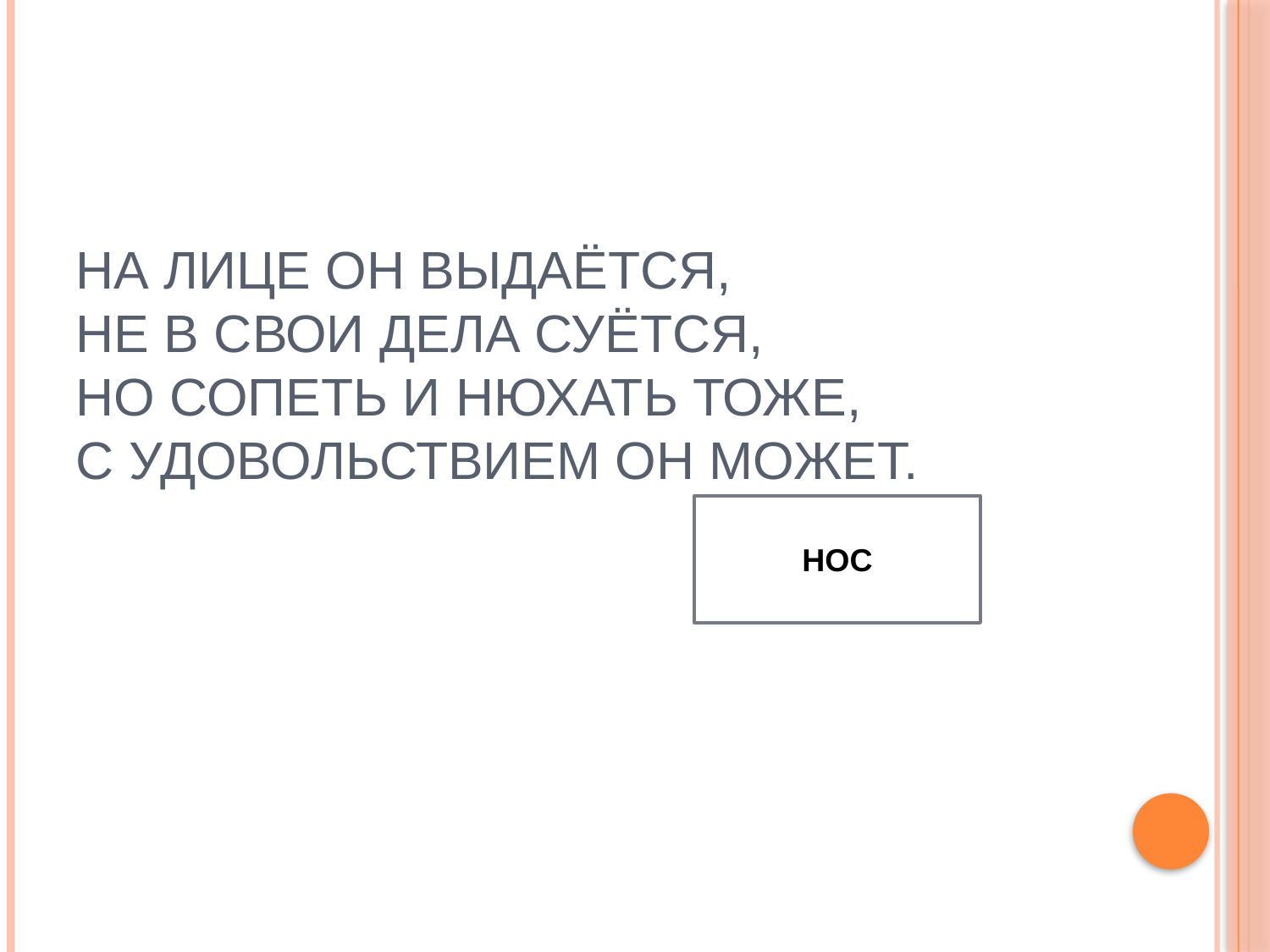

# На лице он выдаётся, Не в свои дела суётся, Но сопеть и нюхать тоже, С удовольствием он может.
НОС